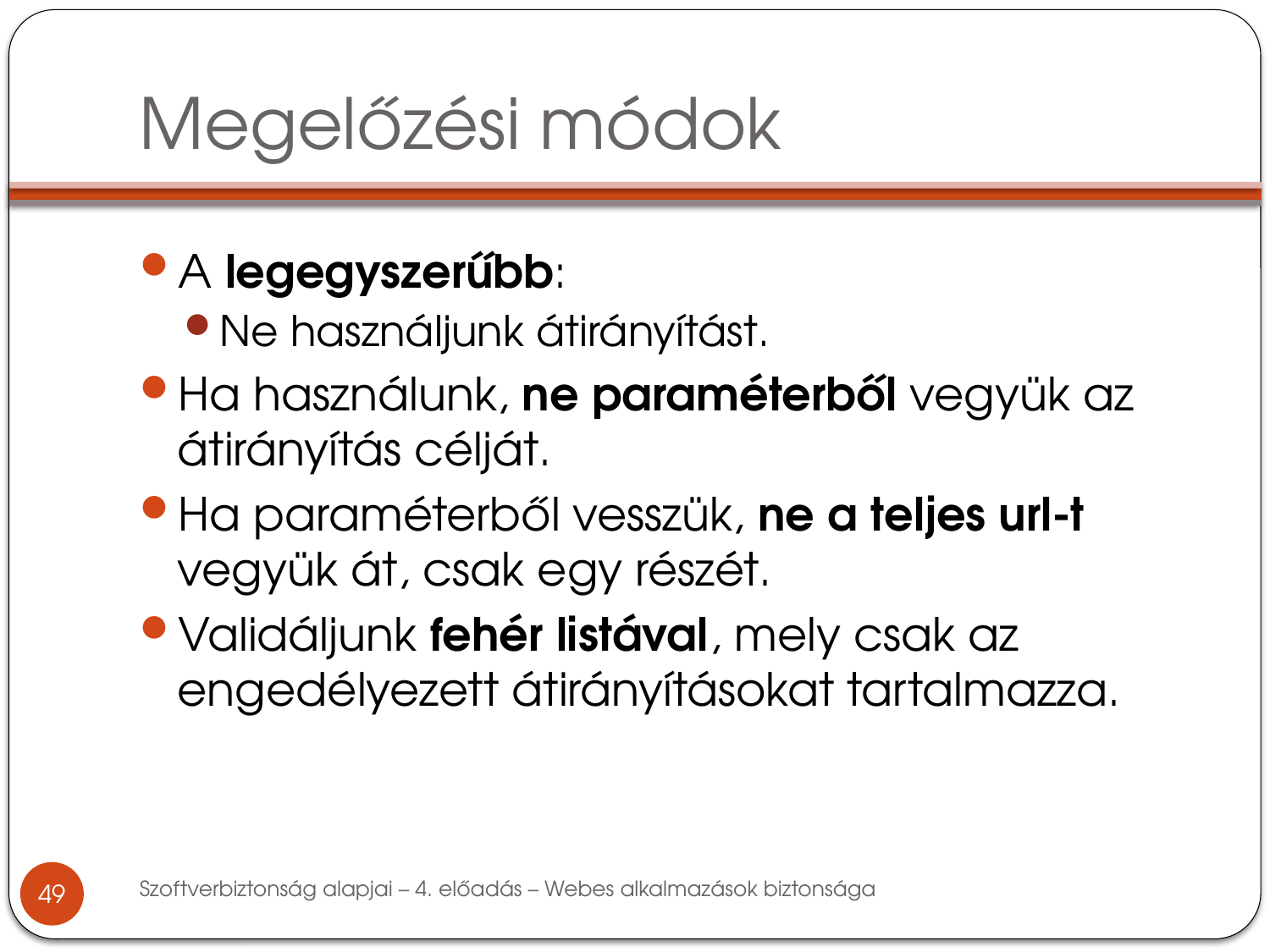

# Megelőzési módok
A legegyszerűbb:
Ne használjunk átirányítást.
Ha használunk, ne paraméterből vegyük az átirányítás célját.
Ha paraméterből vesszük, ne a teljes url-t vegyük át, csak egy részét.
Validáljunk fehér listával, mely csak az engedélyezett átirányításokat tartalmazza.
Szoftverbiztonság alapjai – 4. előadás – Webes alkalmazások biztonsága
49